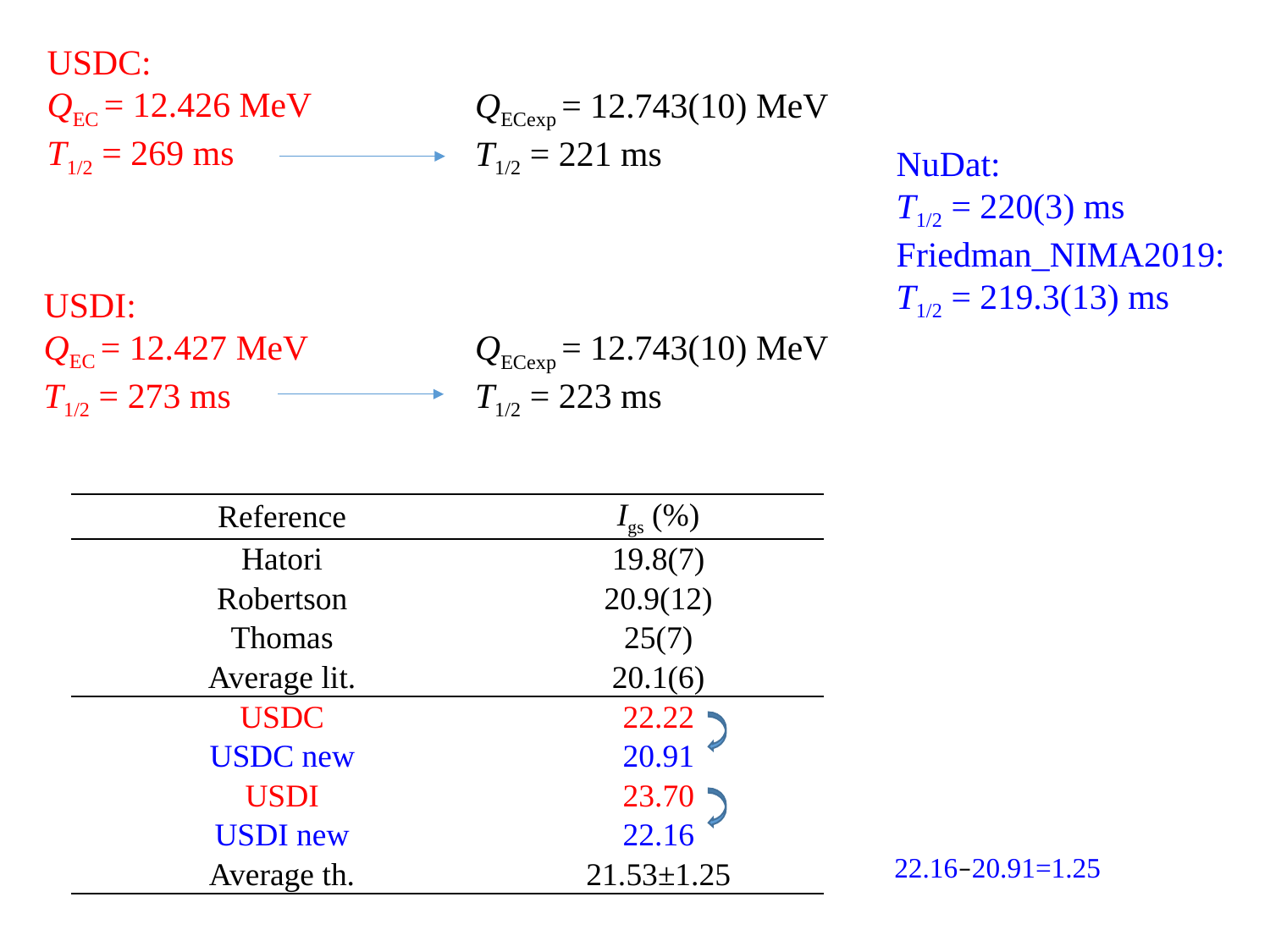

USDC:
QEC = 12.426 MeV
T1/2 = 269 ms
QECexp = 12.743(10) MeV
T1/2 = 221 ms
NuDat:
T1/2 = 220(3) ms
Friedman_NIMA2019:
T1/2 = 219.3(13) ms
USDI:
QEC = 12.427 MeV
T1/2 = 273 ms
QECexp = 12.743(10) MeV
T1/2 = 223 ms
| Reference | Igs (%) |
| --- | --- |
| Hatori | 19.8(7) |
| Robertson | 20.9(12) |
| Thomas | 25(7) |
| Average lit. | 20.1(6) |
| USDC | 22.22 |
| USDC new | 20.91 |
| USDI | 23.70 |
| USDI new | 22.16 |
| Average th. | 21.53±1.25 |

22.16–20.91=1.25